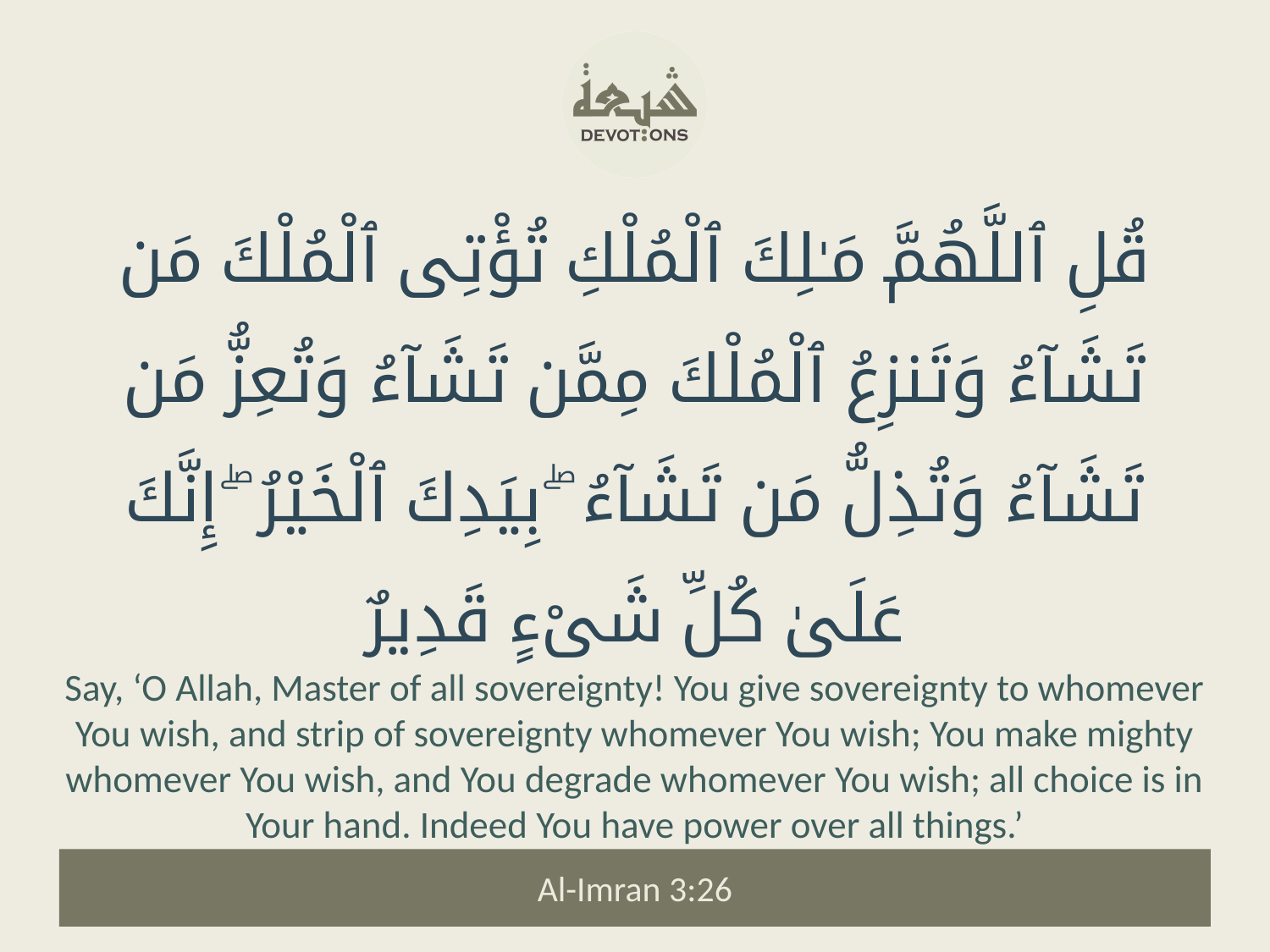

قُلِ ٱللَّهُمَّ مَـٰلِكَ ٱلْمُلْكِ تُؤْتِى ٱلْمُلْكَ مَن تَشَآءُ وَتَنزِعُ ٱلْمُلْكَ مِمَّن تَشَآءُ وَتُعِزُّ مَن تَشَآءُ وَتُذِلُّ مَن تَشَآءُ ۖ بِيَدِكَ ٱلْخَيْرُ ۖ إِنَّكَ عَلَىٰ كُلِّ شَىْءٍ قَدِيرٌ
Say, ‘O Allah, Master of all sovereignty! You give sovereignty to whomever You wish, and strip of sovereignty whomever You wish; You make mighty whomever You wish, and You degrade whomever You wish; all choice is in Your hand. Indeed You have power over all things.’
Al-Imran 3:26